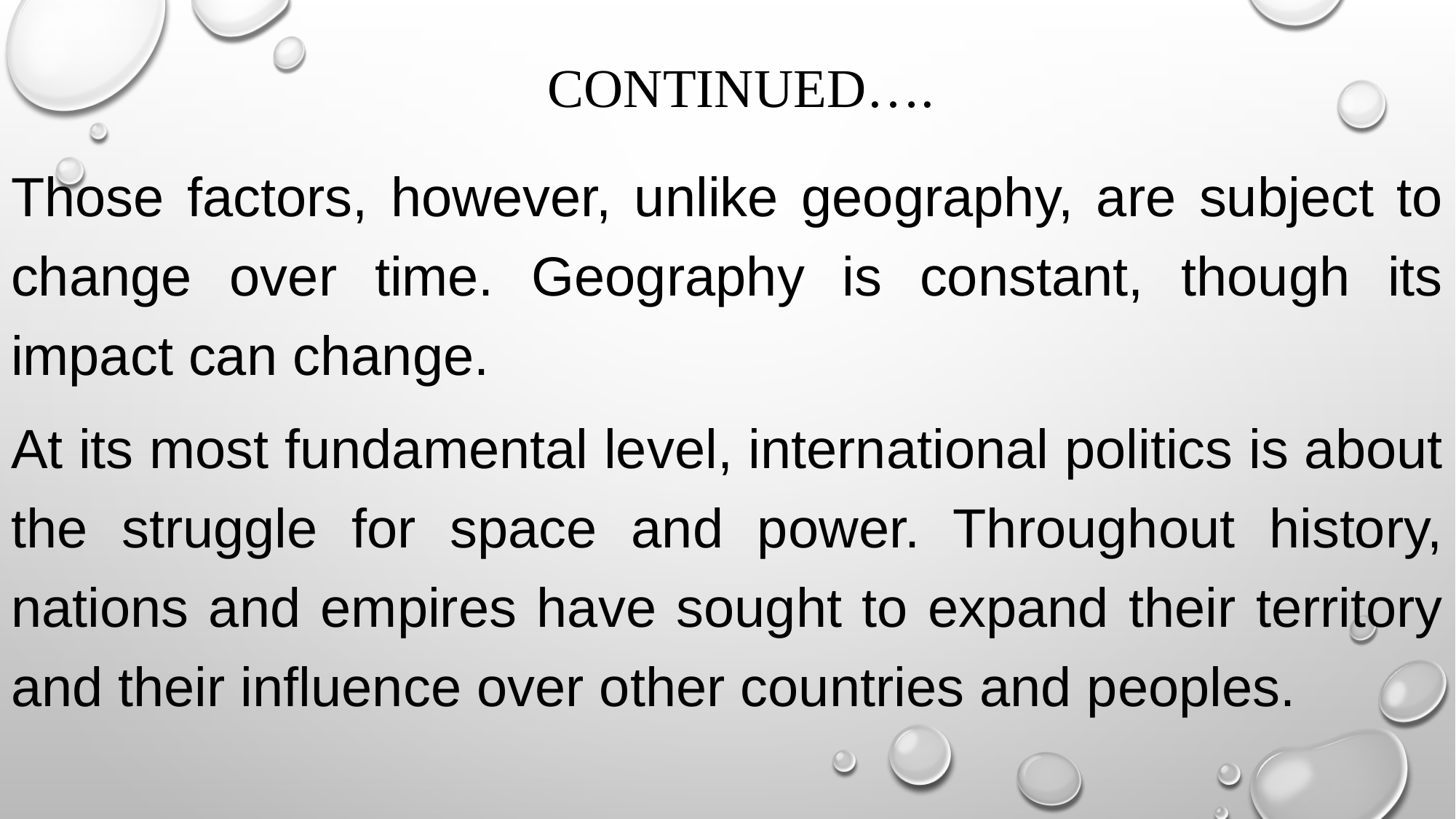

# continued….
Those factors, however, unlike geography, are subject to change over time. Geography is constant, though its impact can change.
At its most fundamental level, international politics is about the struggle for space and power. Throughout history, nations and empires have sought to expand their territory and their influence over other countries and peoples.